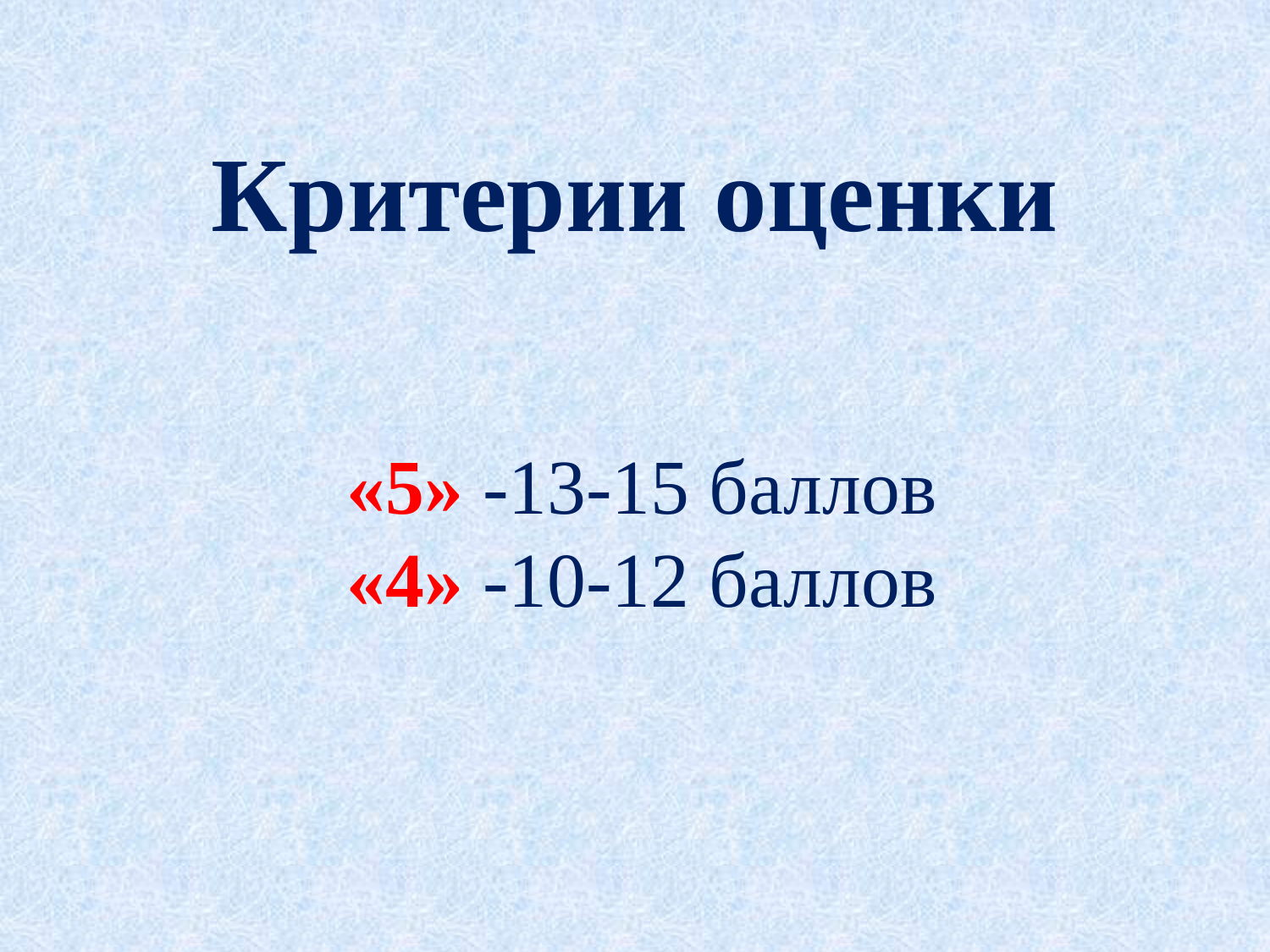

Критерии оценки
«5» -13-15 баллов
«4» -10-12 баллов